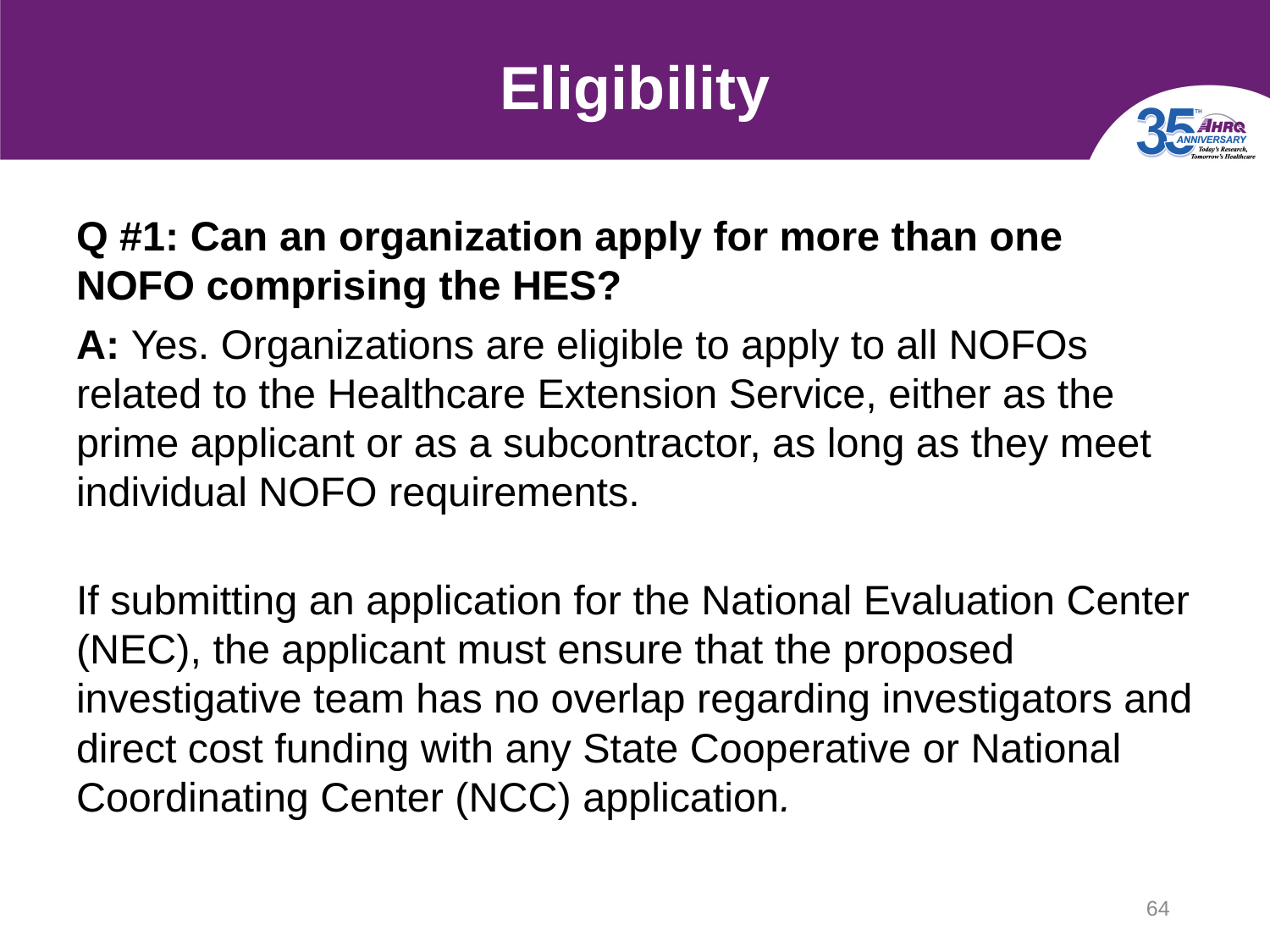

# Eligibility
Q #1: Can an organization apply for more than one NOFO comprising the HES?
A: Yes. Organizations are eligible to apply to all NOFOs related to the Healthcare Extension Service, either as the prime applicant or as a subcontractor, as long as they meet individual NOFO requirements.
If submitting an application for the National Evaluation Center (NEC), the applicant must ensure that the proposed investigative team has no overlap regarding investigators and direct cost funding with any State Cooperative or National Coordinating Center (NCC) application.
64